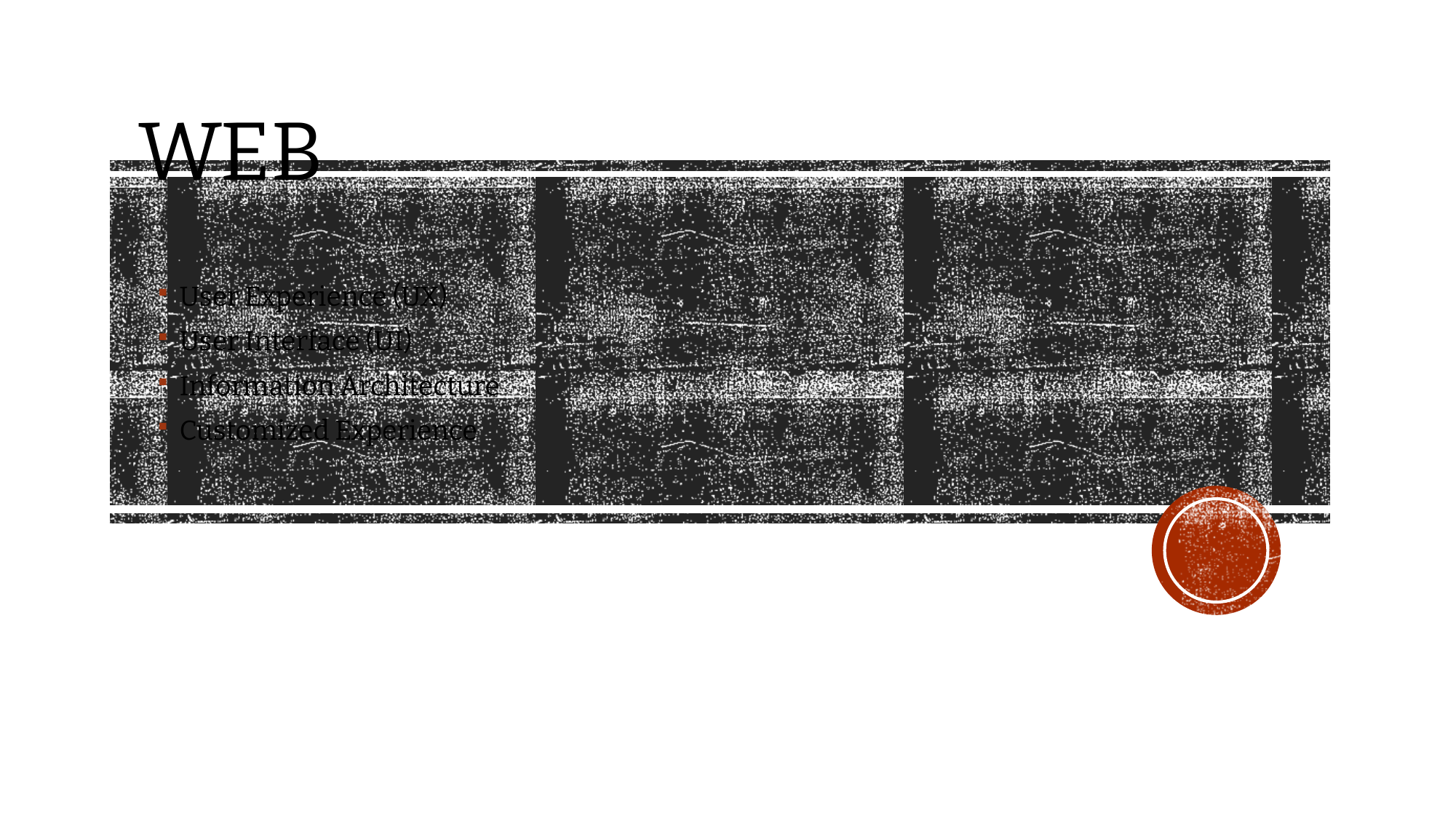

# WEB
User Experience (UX)
User Interface (UI)
Information Architecture
Customized Experience